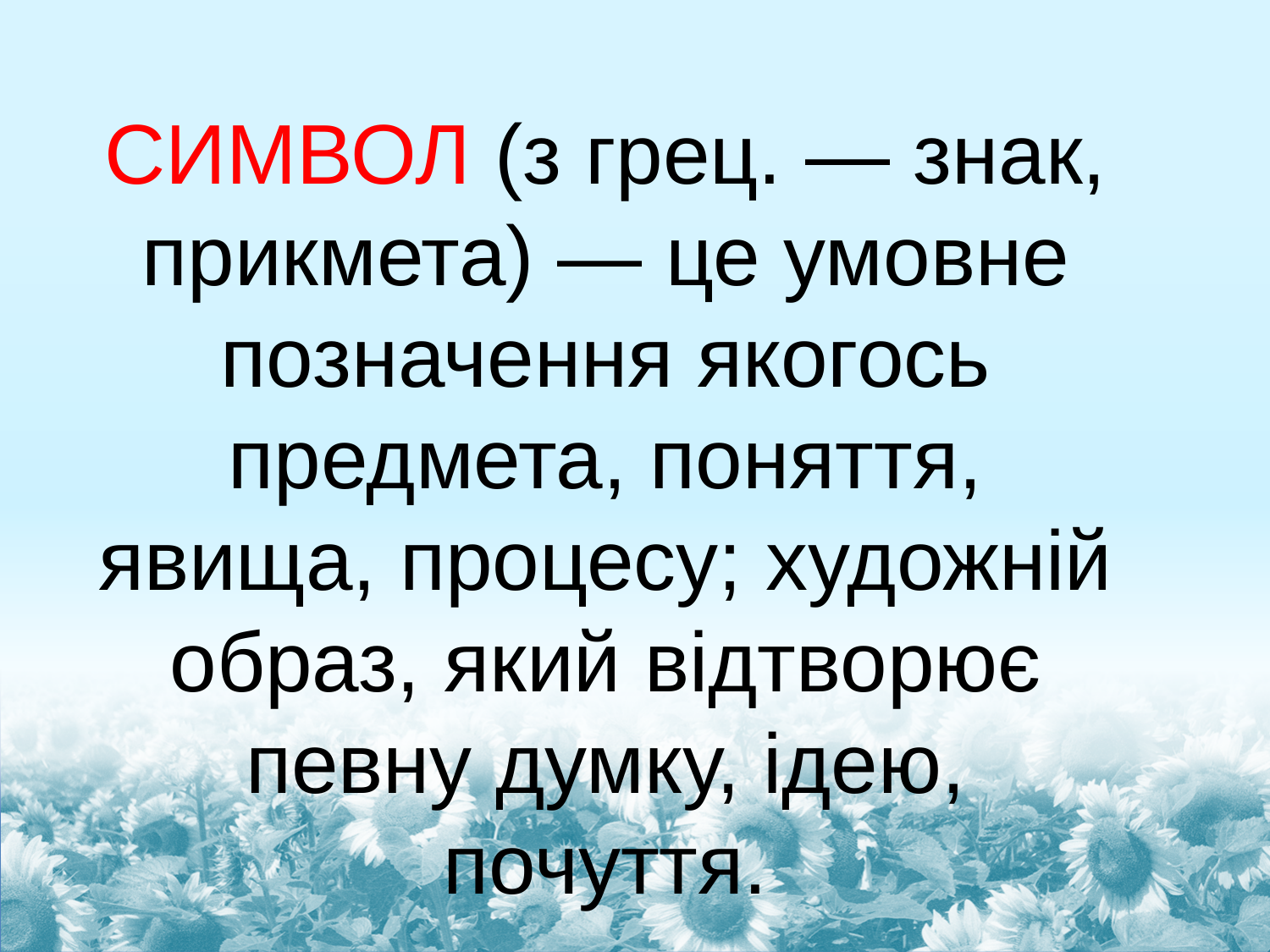

# СИМВОЛ (з грец. — знак, прикмета) — це умовне позначення якогось предмета, поняття, явища, процесу; художній образ, який відтворює певну думку, ідею, почуття.